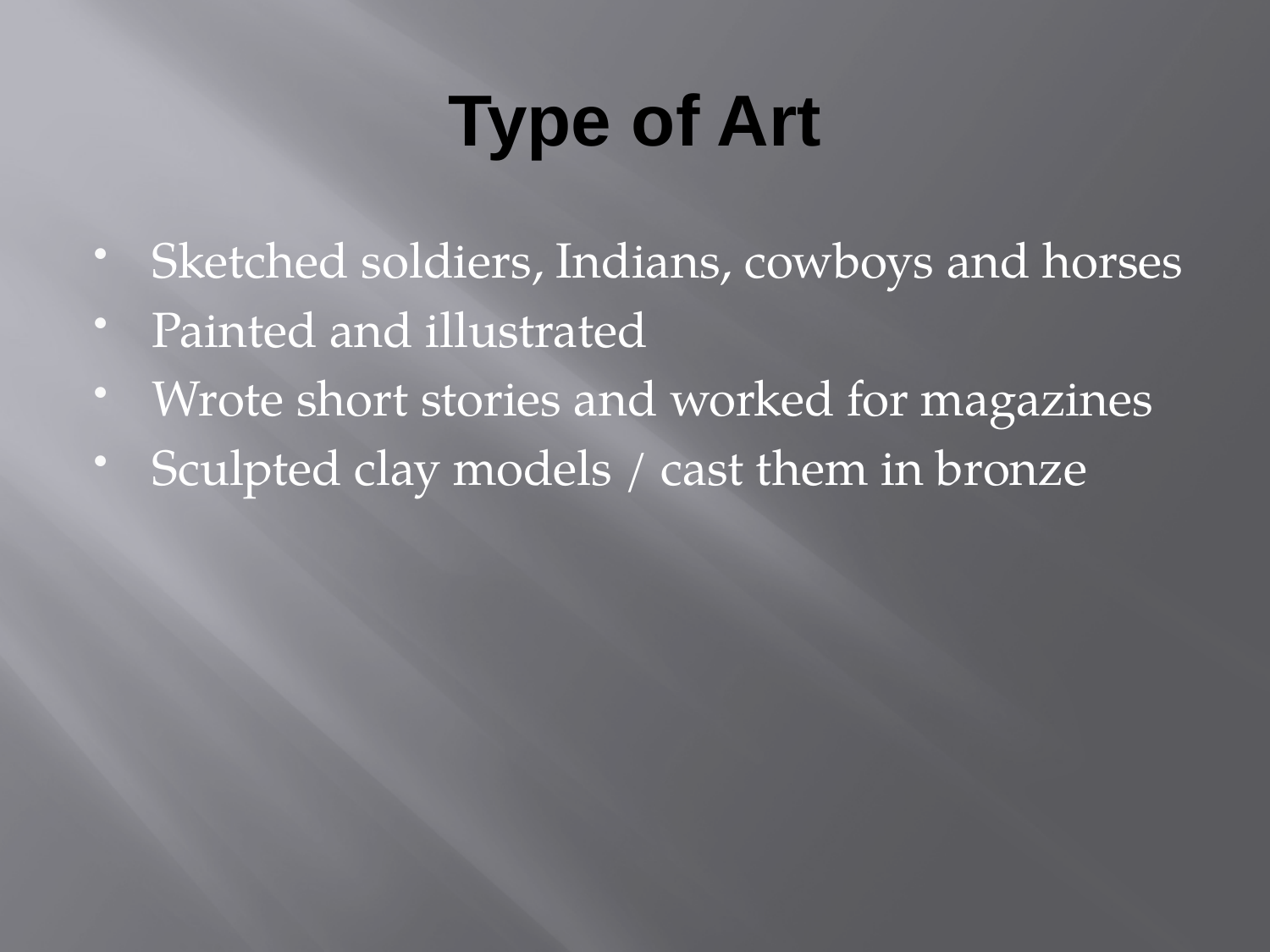

# Type of Art
Sketched soldiers, Indians, cowboys and horses
Painted and illustrated
Wrote short stories and worked for magazines
Sculpted clay models / cast them in bronze